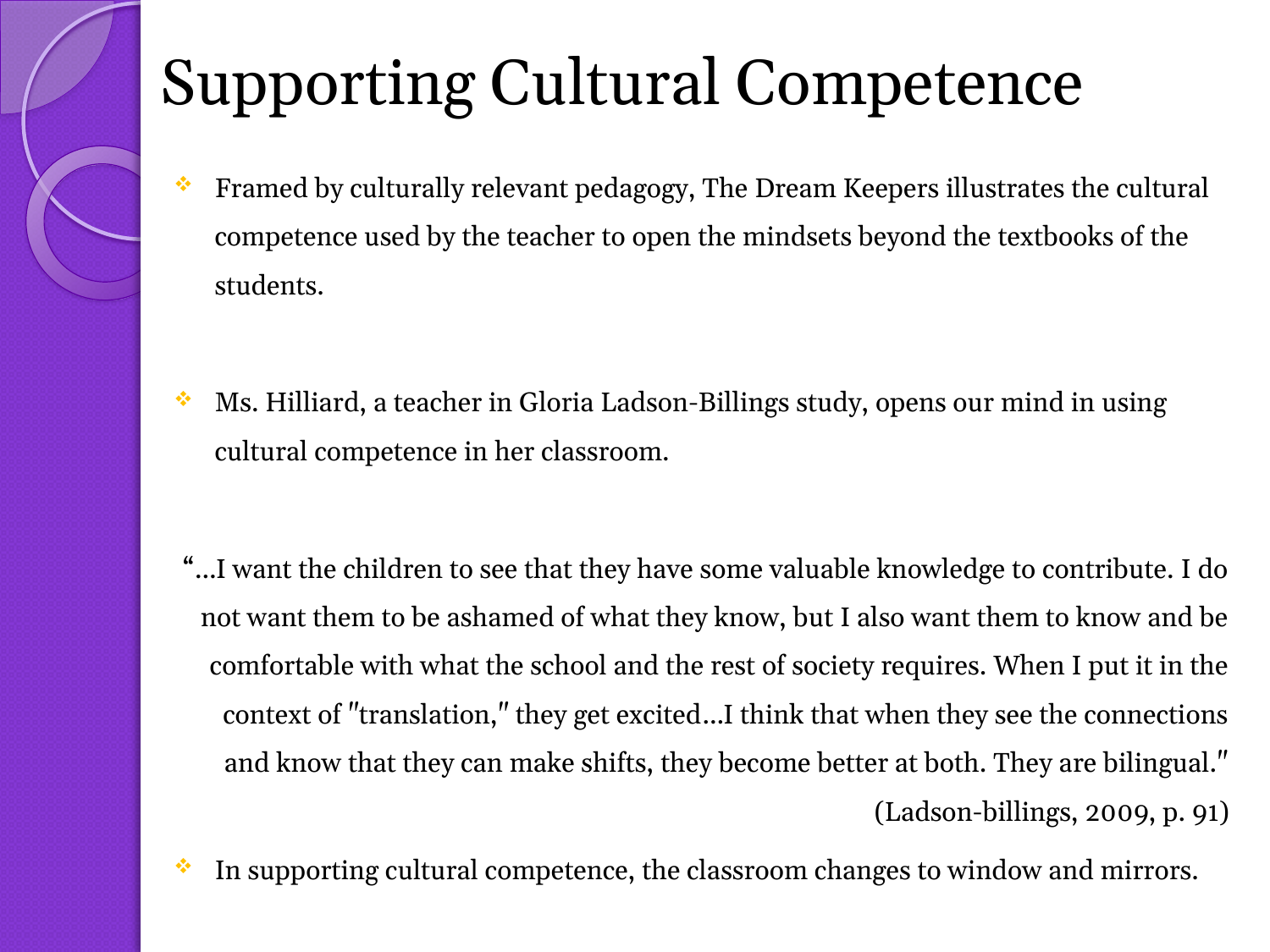

# Supporting Cultural Competence
Framed by culturally relevant pedagogy, The Dream Keepers illustrates the cultural competence used by the teacher to open the mindsets beyond the textbooks of the students.

Ms. Hilliard, a teacher in Gloria Ladson-Billings study, opens our mind in using cultural competence in her classroom.

“…I want the children to see that they have some valuable knowledge to contribute. I do not want them to be ashamed of what they know, but I also want them to know and be comfortable with what the school and the rest of society requires. When I put it in the context of "translation," they get excited…I think that when they see the connections and know that they can make shifts, they become better at both. They are bilingual." (Ladson-billings, 2009, p. 91)
In supporting cultural competence, the classroom changes to window and mirrors.